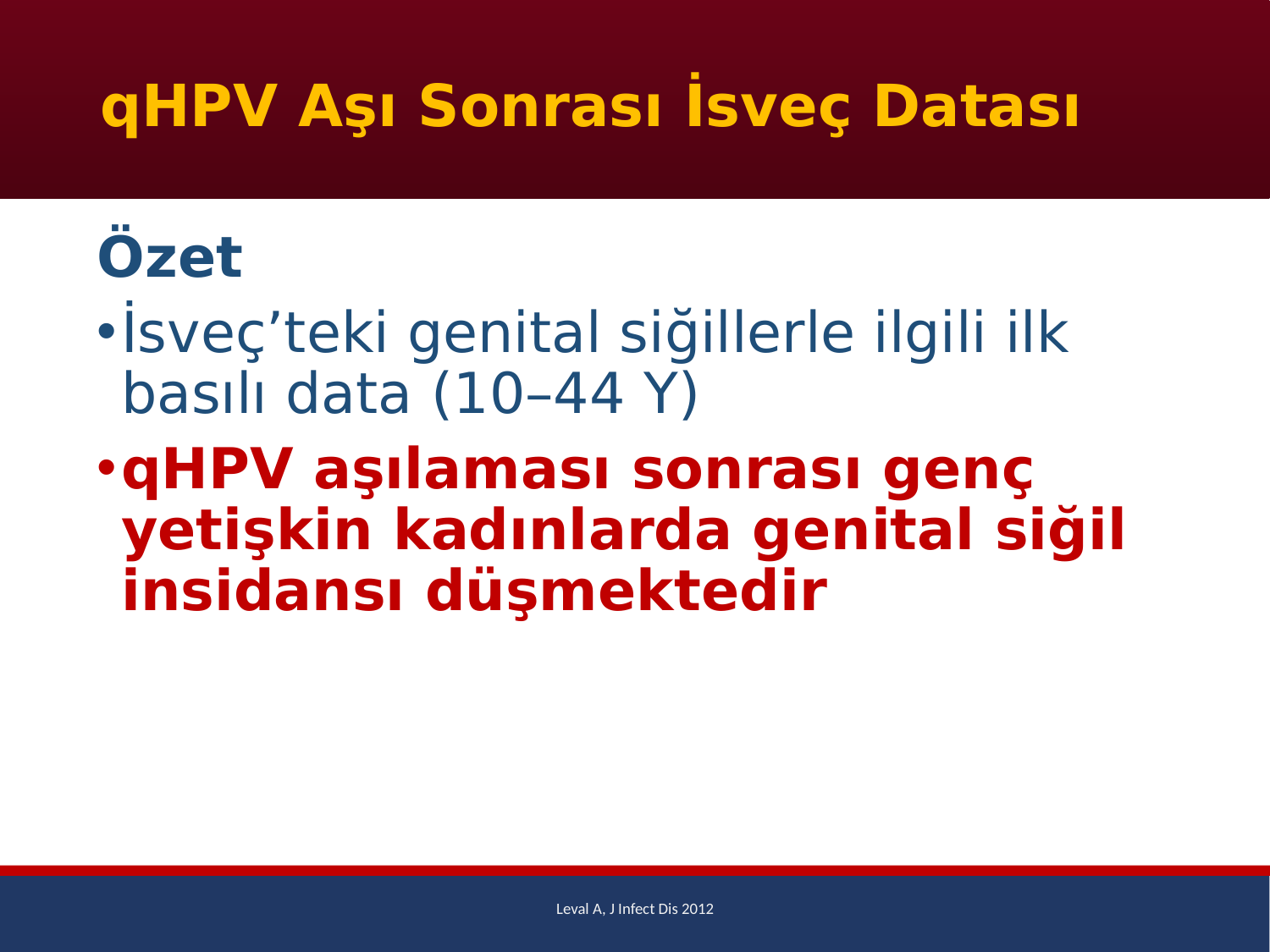

# qHPV Aşı Sonrası İsveç Datası
Özet
İsveç’teki genital siğillerle ilgili ilk basılı data (10–44 Y)
qHPV aşılaması sonrası genç yetişkin kadınlarda genital siğil insidansı düşmektedir
Leval A, J Infect Dis 2012